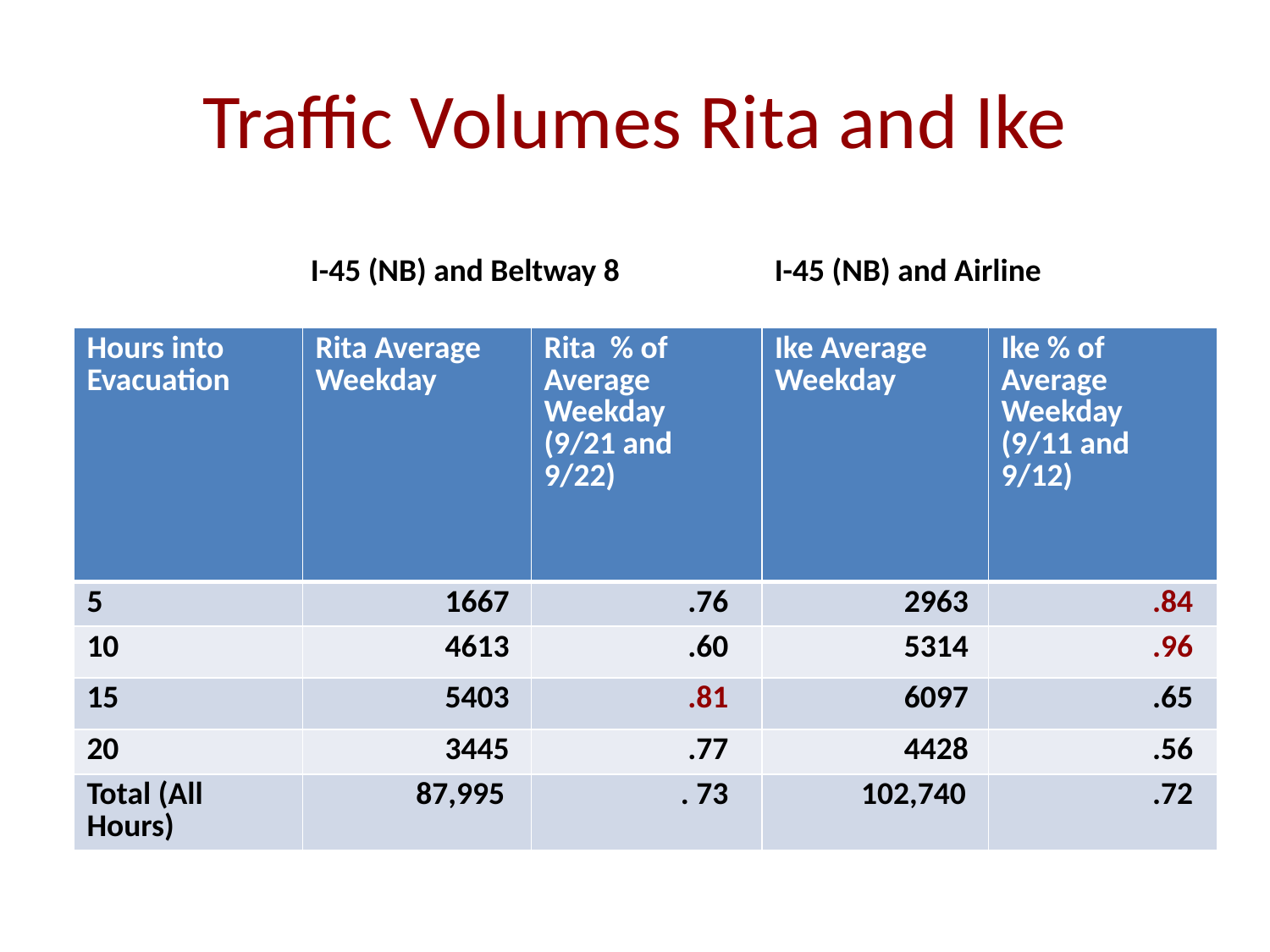

# Traffic Volumes Rita and Ike
I-45 (NB) and Beltway 8
I-45 (NB) and Airline

| Hours into Evacuation | Rita Average Weekday | Rita % of Average Weekday (9/21 and 9/22) | Ike Average Weekday | Ike % of Average Weekday (9/11 and 9/12) |
| --- | --- | --- | --- | --- |
| 5 | 1667 | .76 | 2963 | .84 |
| 10 | 4613 | .60 | 5314 | .96 |
| 15 | 5403 | .81 | 6097 | .65 |
| 20 | 3445 | .77 | 4428 | .56 |
| Total (All Hours) | 87,995 | . 73 | 102,740 | .72 |